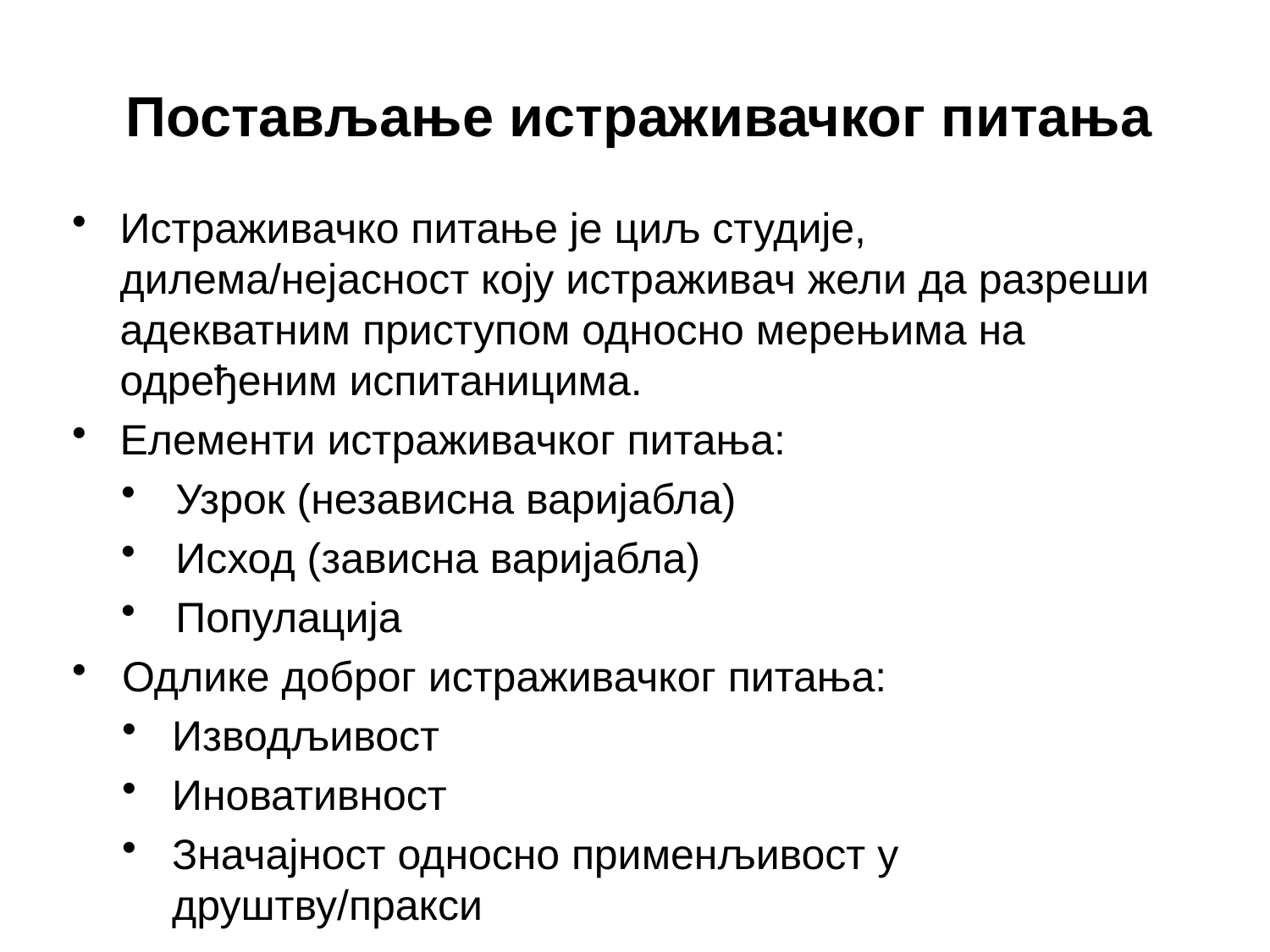

# Постављање истраживачког питања
Истраживачко питање је циљ студије, дилема/нејасност коју истраживач жели да разреши адекватним приступом односно мерењима на одређеним испитаницима.
Елементи истраживачког питања:
Узрок (независна варијабла)
Исход (зависна варијабла)
Популација
Одлике доброг истраживачког питања:
Изводљивост
Иновативност
Значајност односно применљивост у друштву/пракси